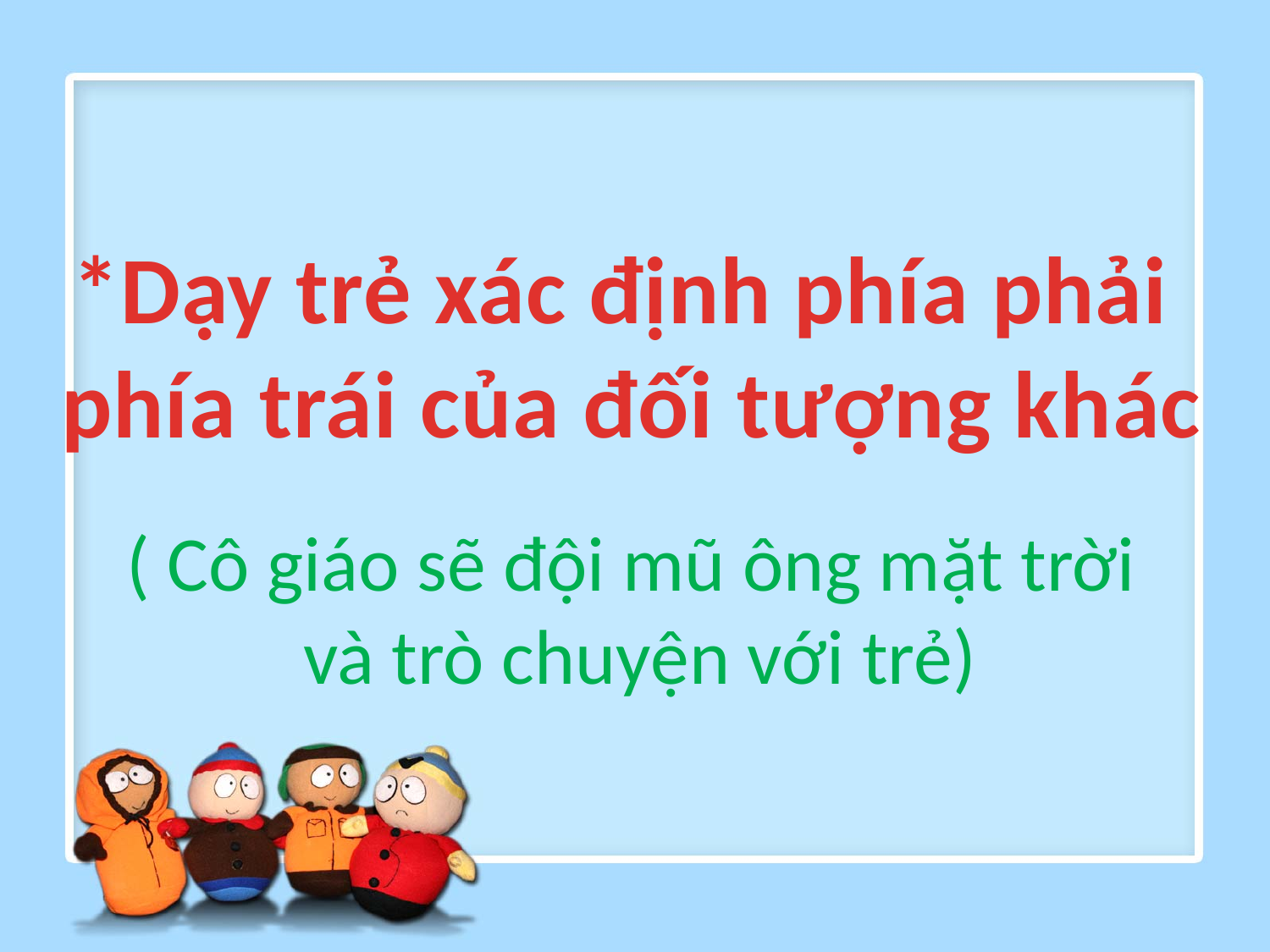

*Dạy trẻ xác định phía phải
phía trái của đối tượng khác
( Cô giáo sẽ đội mũ ông mặt trời  và trò chuyện với trẻ)